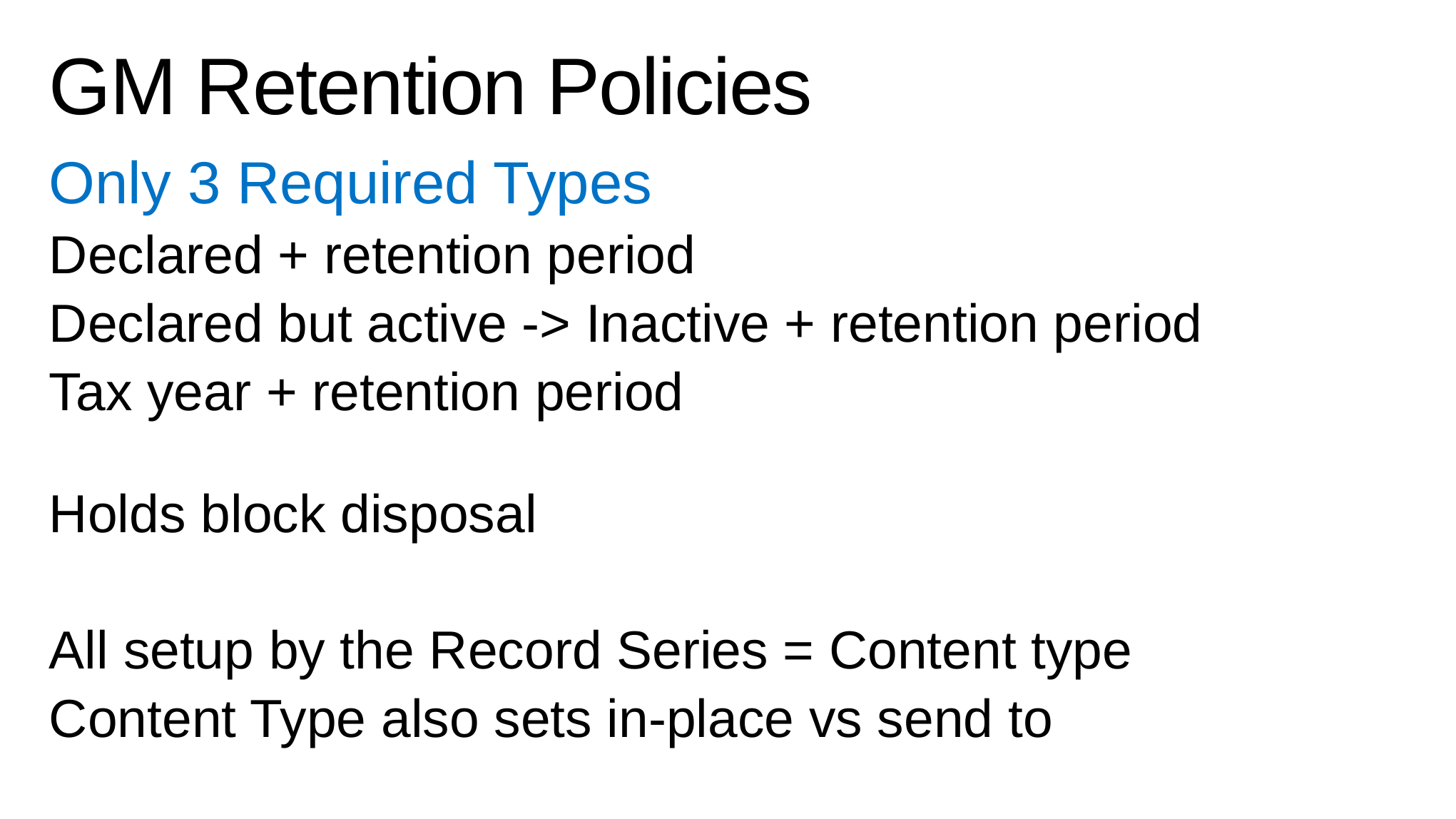

# GM Retention Policies
Only 3 Required Types
Declared + retention period
Declared but active -> Inactive + retention period
Tax year + retention period

Holds block disposal

All setup by the Record Series = Content type
Content Type also sets in-place vs send to